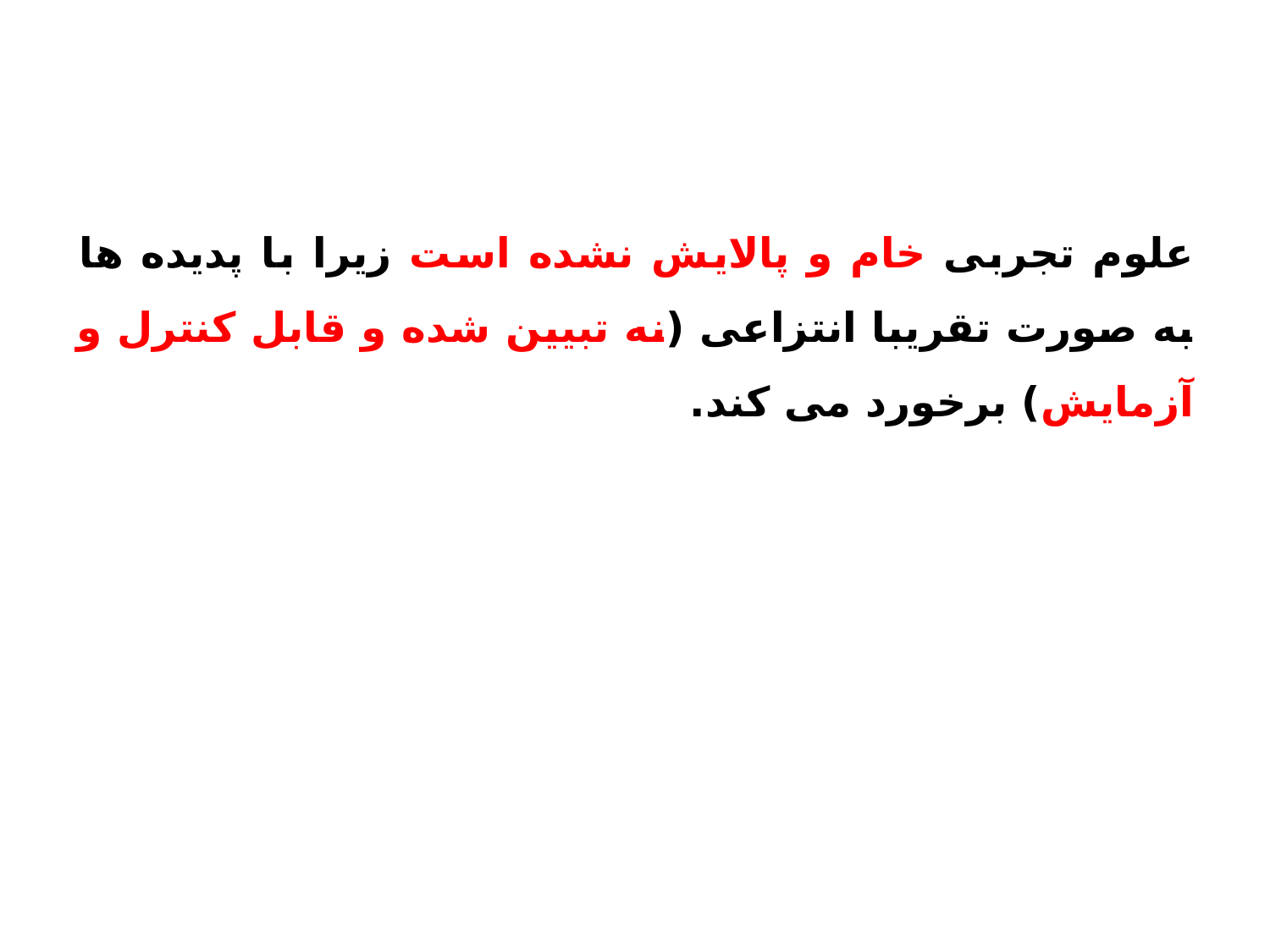

#

علوم تجربی خام و پالایش نشده است زیرا با پدیده ها به صورت تقریبا انتزاعی (نه تبیین شده و قابل کنترل و آزمایش) برخورد می کند.